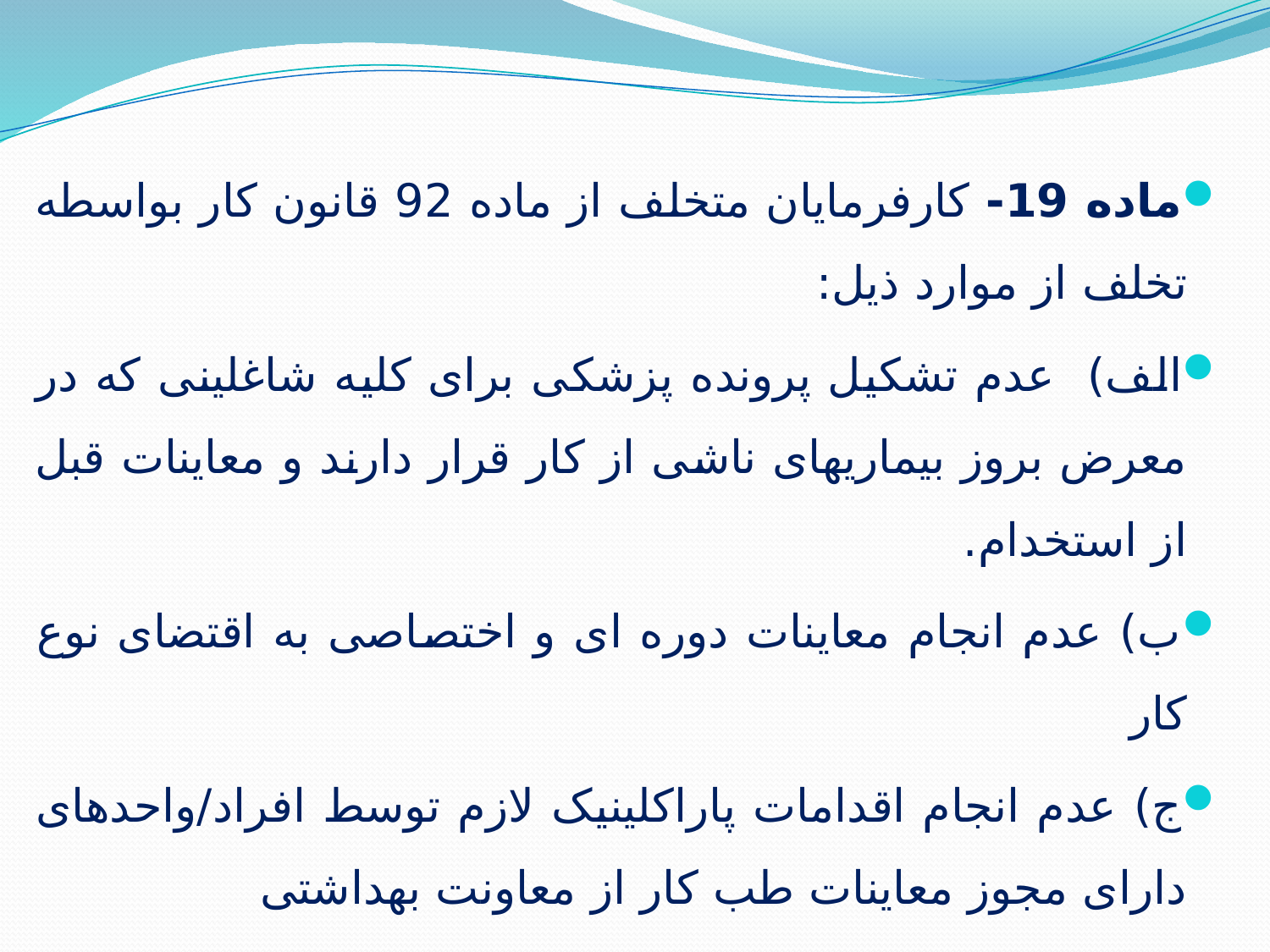

ماده 19- کارفرمایان متخلف از ماده 92 قانون کار بواسطه تخلف از موارد ذیل:
الف)  عدم تشکیل پرونده پزشکی برای کلیه شاغلینی که در معرض بروز بیماریهای ناشی از کار قرار دارند و معاینات قبل از استخدام.
ب) عدم انجام معاینات دوره ای و اختصاصی به اقتضای نوع کار
ج) عدم انجام اقدامات پاراکلینیک لازم توسط افراد/واحدهای دارای مجوز معاینات طب کار از معاونت بهداشتی
 د) عدم ضبط نتایج معاینات و آزمایشها در پرونده پزشکی کارگر